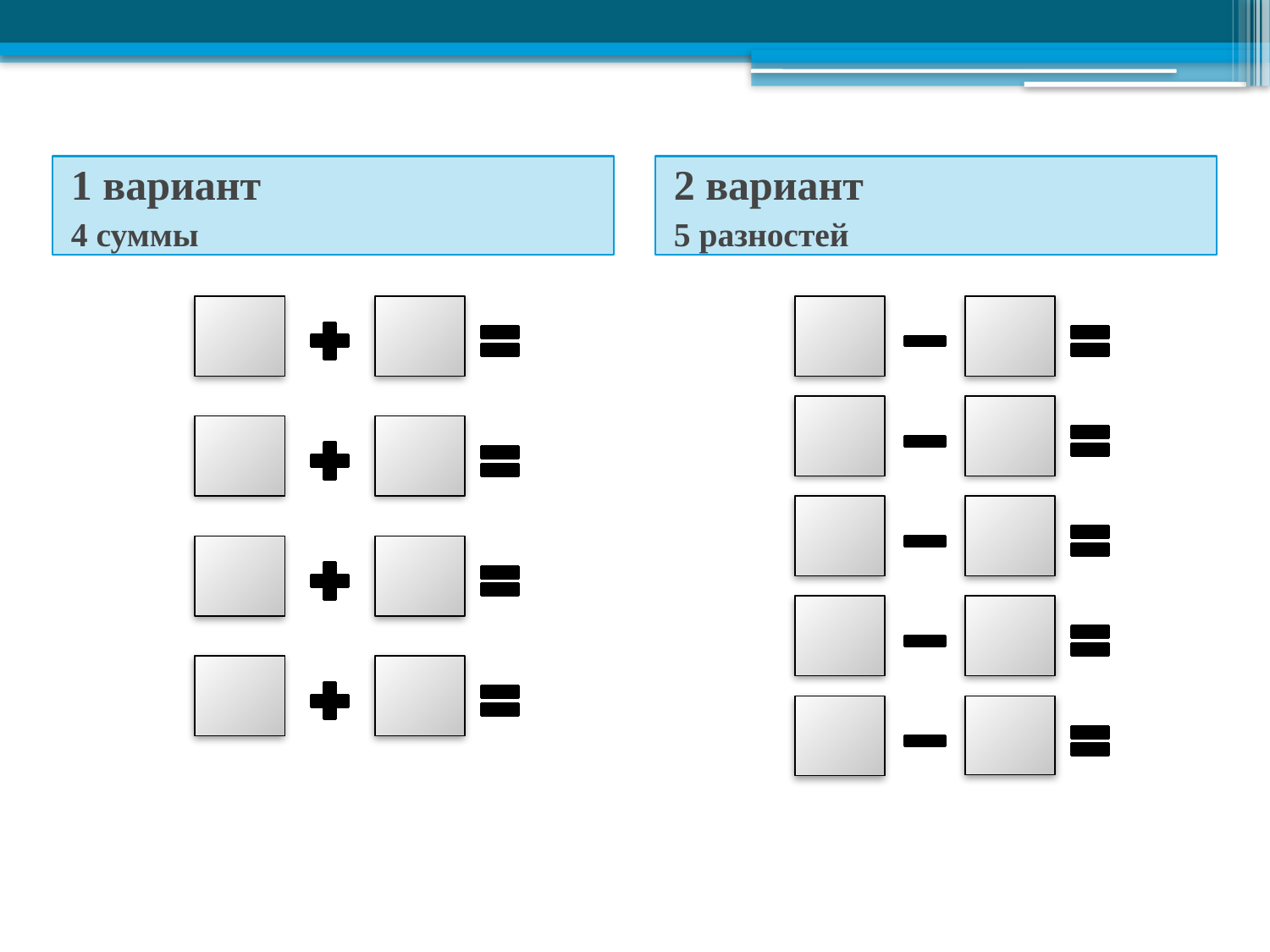

1 вариант
4 суммы
2 вариант
5 разностей